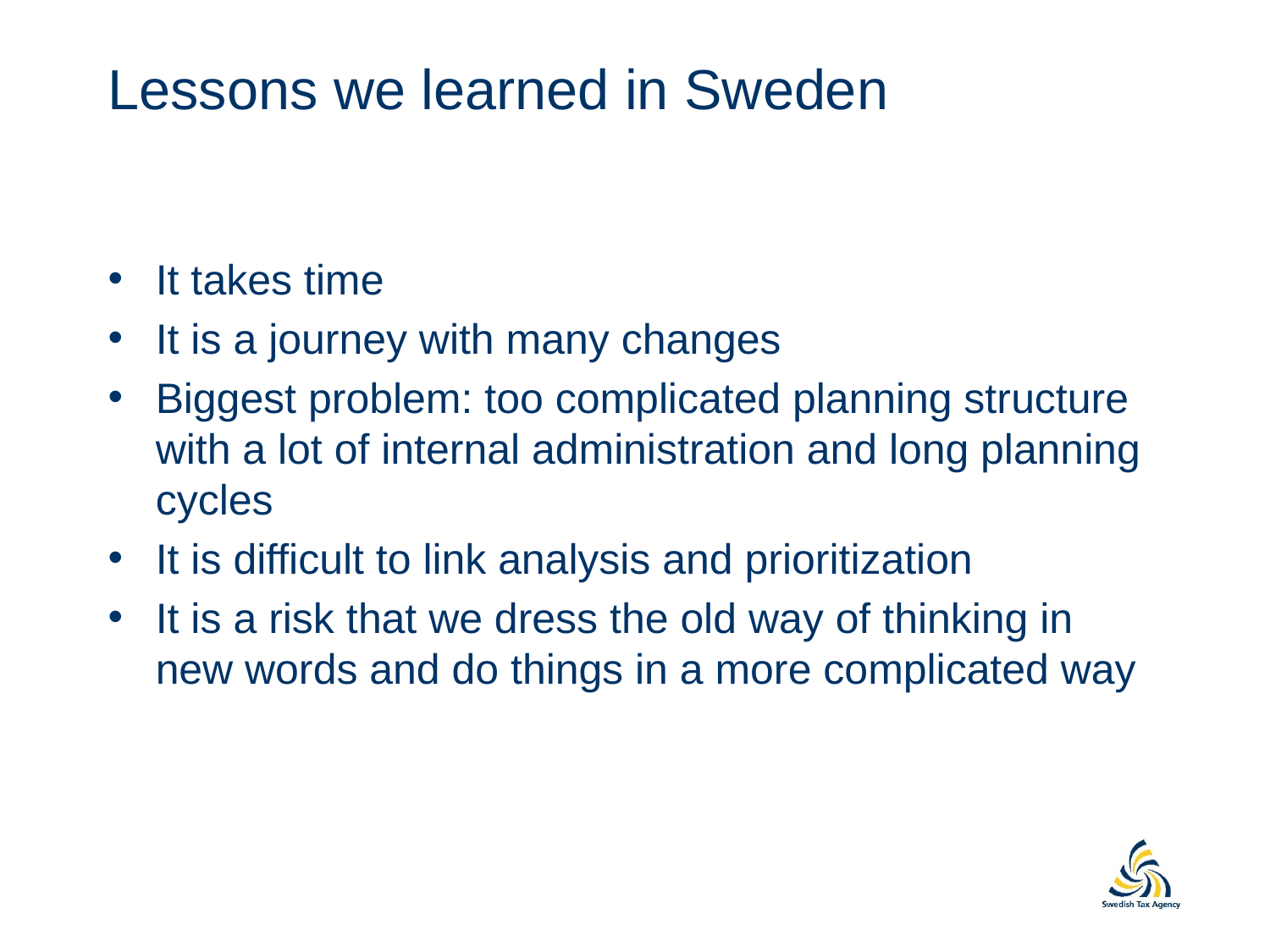

# Lessons we learned in Sweden
It takes time
It is a journey with many changes
Biggest problem: too complicated planning structure with a lot of internal administration and long planning cycles
It is difficult to link analysis and prioritization
It is a risk that we dress the old way of thinking in new words and do things in a more complicated way